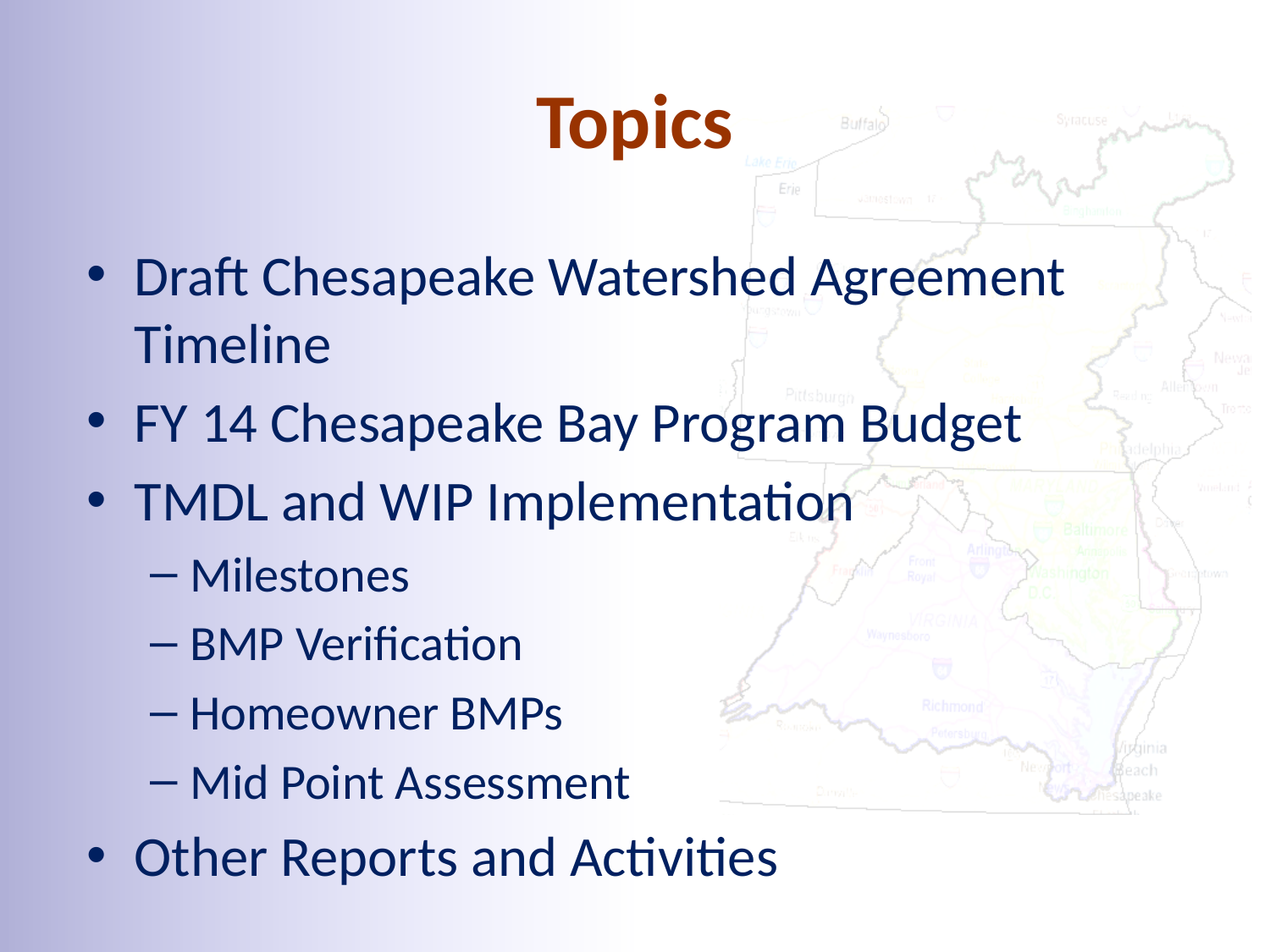

# Topics
Draft Chesapeake Watershed Agreement Timeline
FY 14 Chesapeake Bay Program Budget
TMDL and WIP Implementation
Milestones
BMP Verification
Homeowner BMPs
Mid Point Assessment
Other Reports and Activities